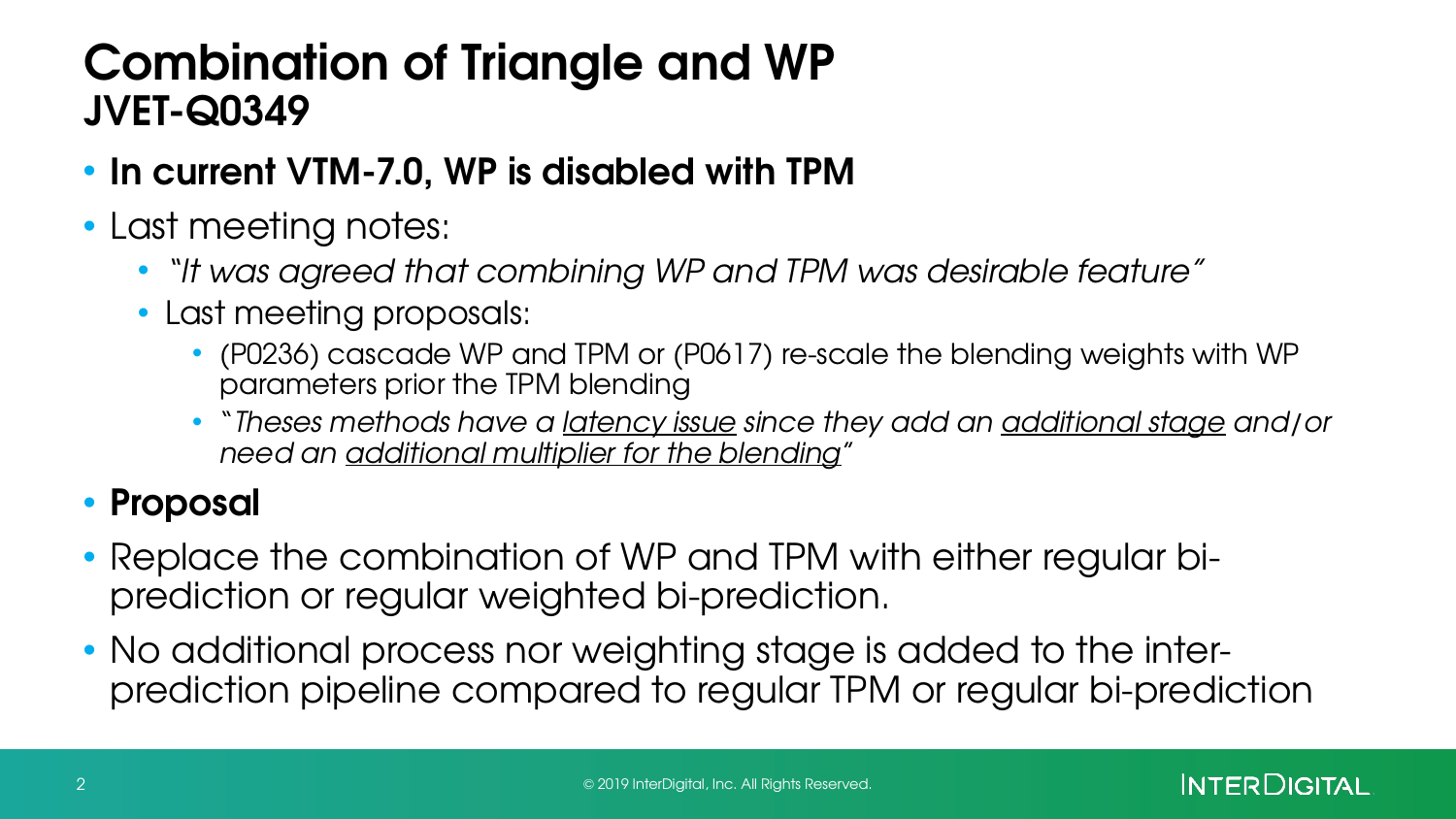

# Combination of Triangle and WP			     JVET-Q0349
In current VTM-7.0, WP is disabled with TPM
Last meeting notes:
“It was agreed that combining WP and TPM was desirable feature”
Last meeting proposals:
(P0236) cascade WP and TPM or (P0617) re-scale the blending weights with WP parameters prior the TPM blending
“Theses methods have a latency issue since they add an additional stage and/or need an additional multiplier for the blending”
Proposal
Replace the combination of WP and TPM with either regular bi-prediction or regular weighted bi-prediction.
No additional process nor weighting stage is added to the inter-prediction pipeline compared to regular TPM or regular bi-prediction

2
© 2019 InterDigital, Inc. All Rights Reserved.